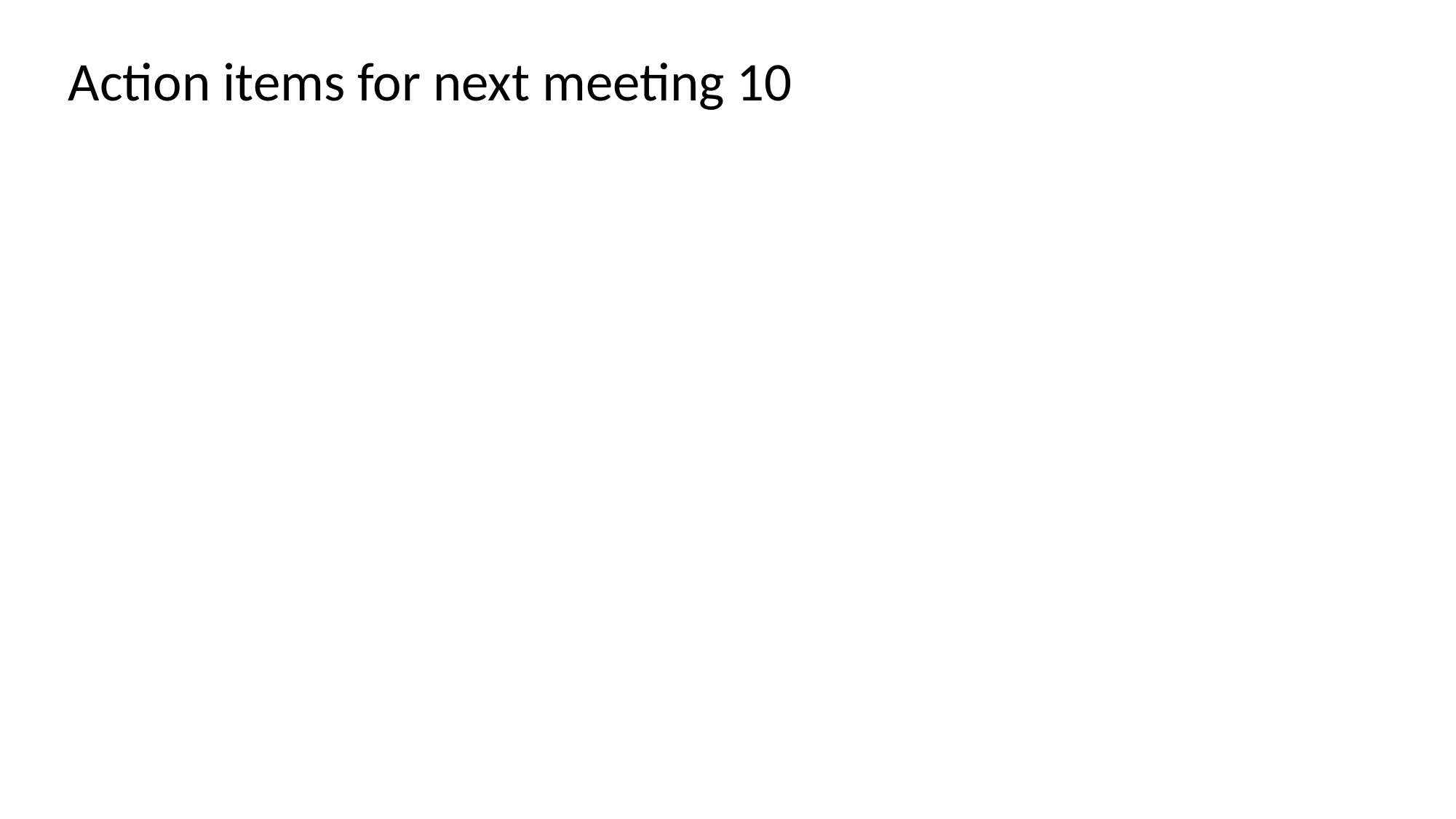

# Action items for next meeting 10